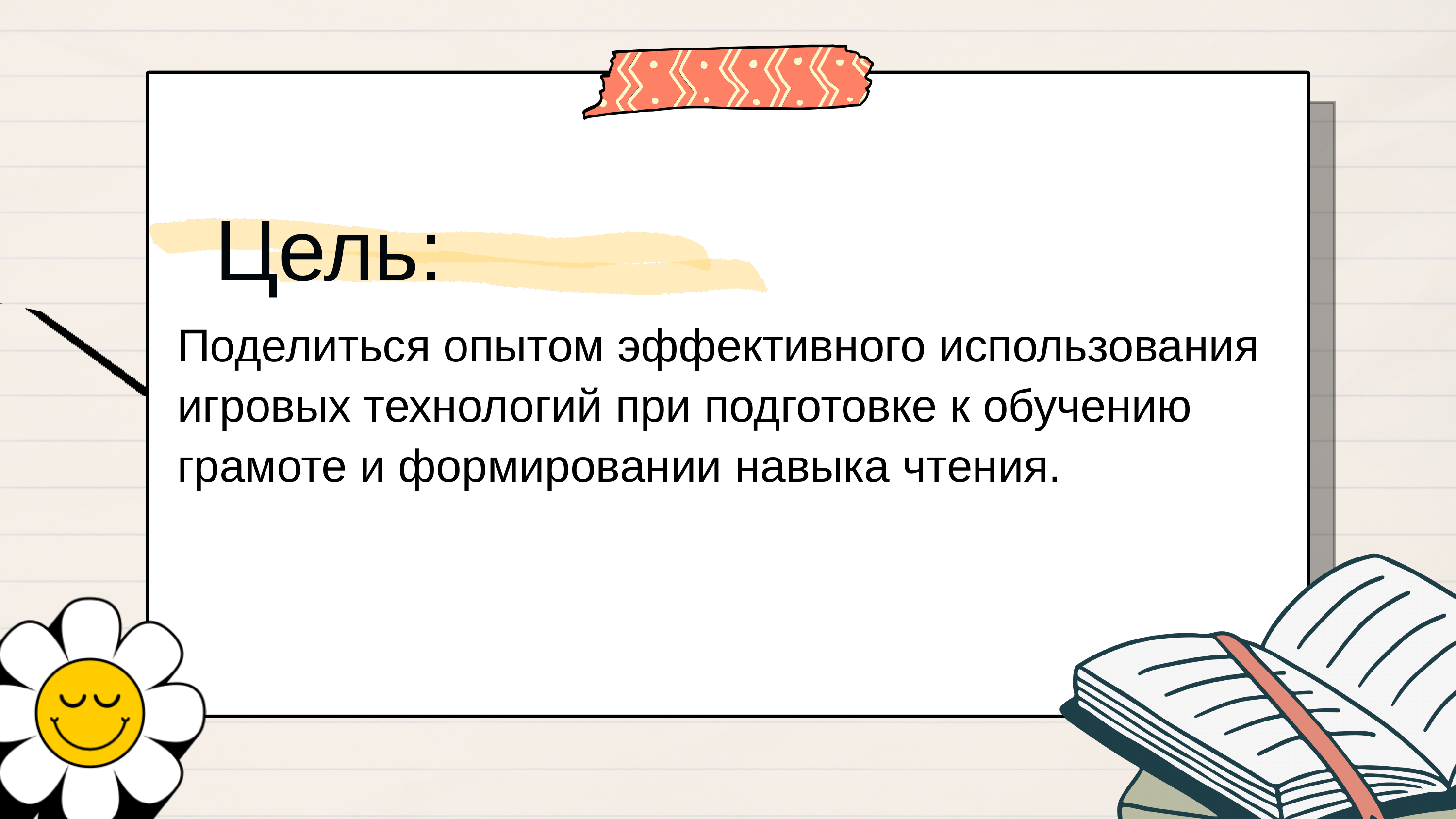

Цель:

Поделиться опытом эффективного использования игровых технологий при подготовке к обучению грамоте и формировании навыка чтения.